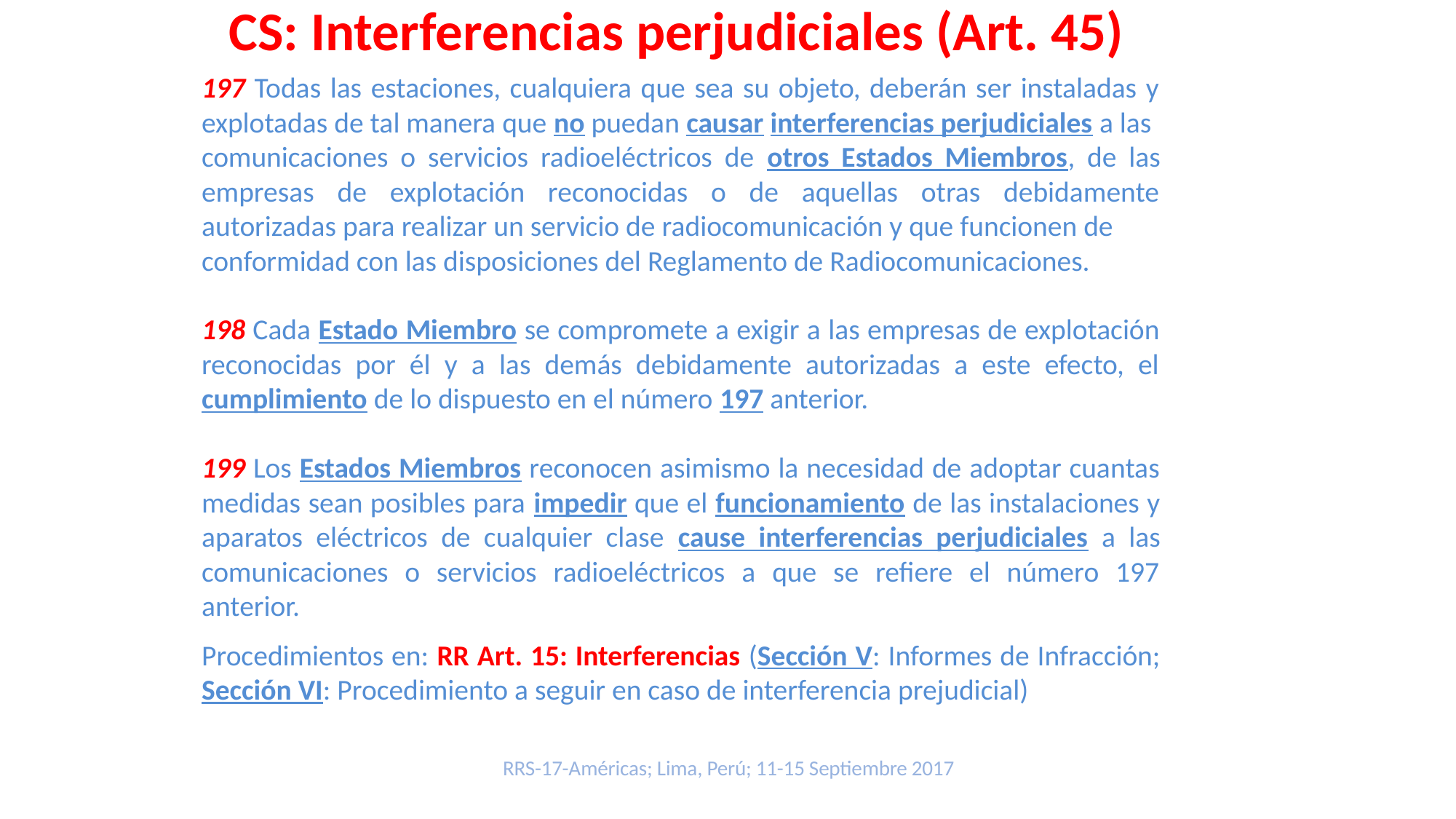

CS: Interferencias perjudiciales (Art. 45)
197 Todas las estaciones, cualquiera que sea su objeto, deberán ser instaladas y explotadas de tal manera que no puedan causar interferencias perjudiciales a las
comunicaciones o servicios radioeléctricos de otros Estados Miembros, de las empresas de explotación reconocidas o de aquellas otras debidamente autorizadas para realizar un servicio de radiocomunicación y que funcionen de
conformidad con las disposiciones del Reglamento de Radiocomunicaciones.

198 Cada Estado Miembro se compromete a exigir a las empresas de explotación reconocidas por él y a las demás debidamente autorizadas a este efecto, el cumplimiento de lo dispuesto en el número 197 anterior.

199 Los Estados Miembros reconocen asimismo la necesidad de adoptar cuantas medidas sean posibles para impedir que el funcionamiento de las instalaciones y aparatos eléctricos de cualquier clase cause interferencias perjudiciales a las comunicaciones o servicios radioeléctricos a que se refiere el número 197 anterior.

Procedimientos en: RR Art. 15: Interferencias (Sección V: Informes de Infracción; Sección VI: Procedimiento a seguir en caso de interferencia prejudicial)
RRS-17-Américas; Lima, Perú; 11-15 Septiembre 2017